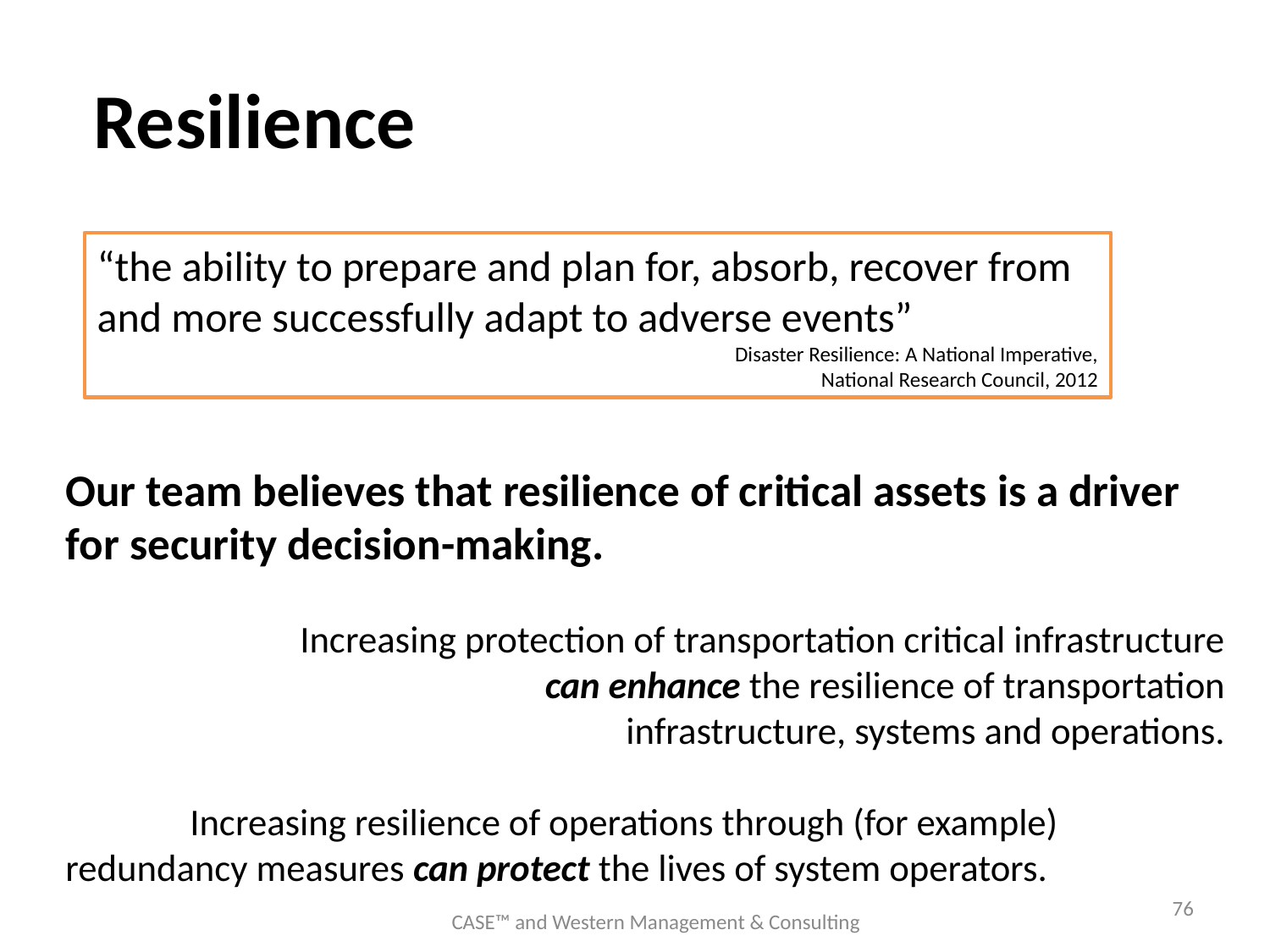

# Resilience
“the ability to prepare and plan for, absorb, recover from and more successfully adapt to adverse events”
Disaster Resilience: A National Imperative,
National Research Council, 2012
Our team believes that resilience of critical assets is a driver for security decision-making.

Increasing protection of transportation critical infrastructure
can enhance the resilience of transportation
 infrastructure, systems and operations.

	Increasing resilience of operations through (for example) 	redundancy measures can protect the lives of system operators.
76
CASE™ and Western Management & Consulting